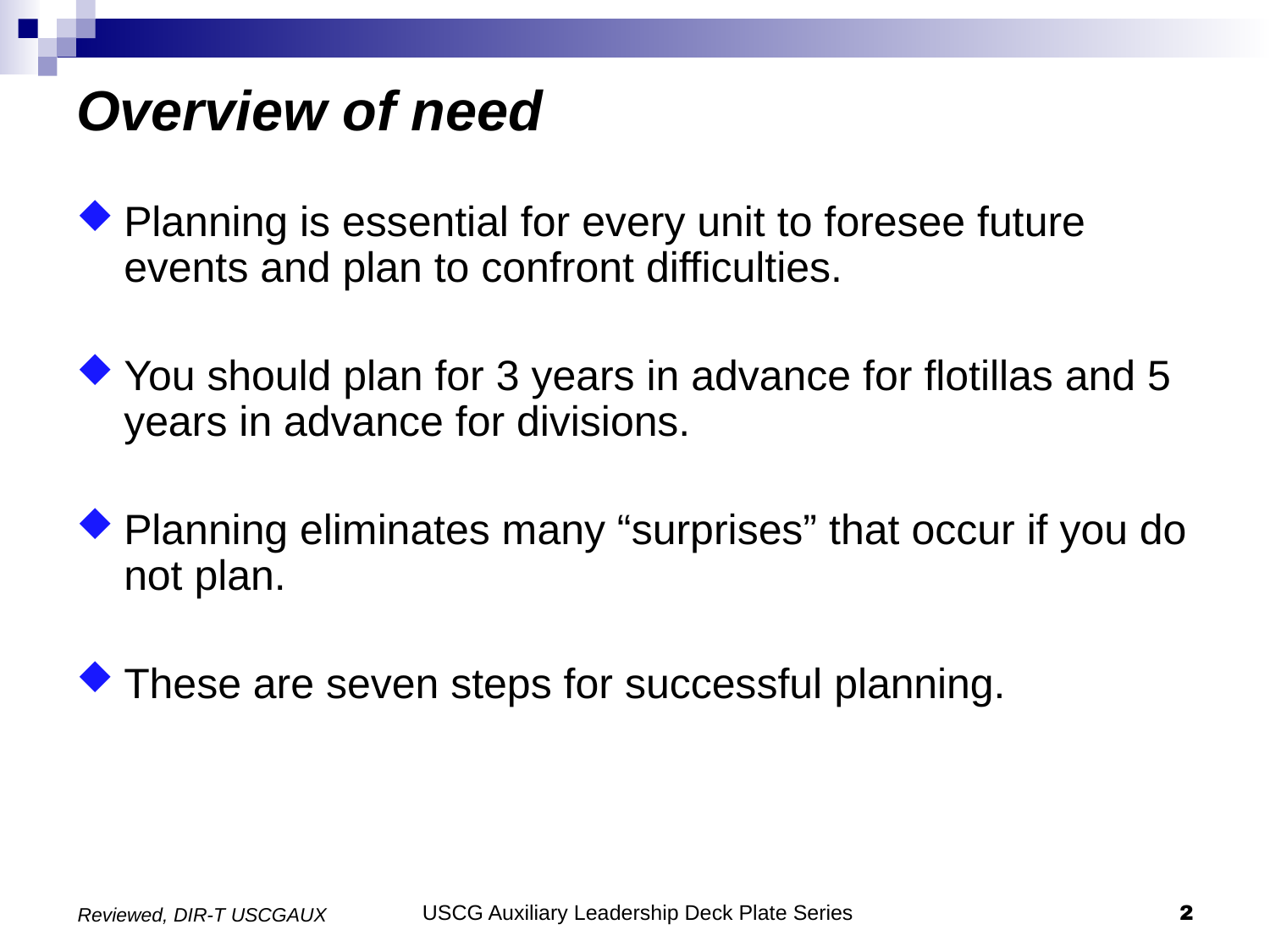

# Overview of need
Planning is essential for every unit to foresee future events and plan to confront difficulties.

You should plan for 3 years in advance for flotillas and 5 years in advance for divisions.

Planning eliminates many “surprises” that occur if you do not plan.

These are seven steps for successful planning.

2
Reviewed, DIR-T USCGAUX
USCG Auxiliary Leadership Deck Plate Series